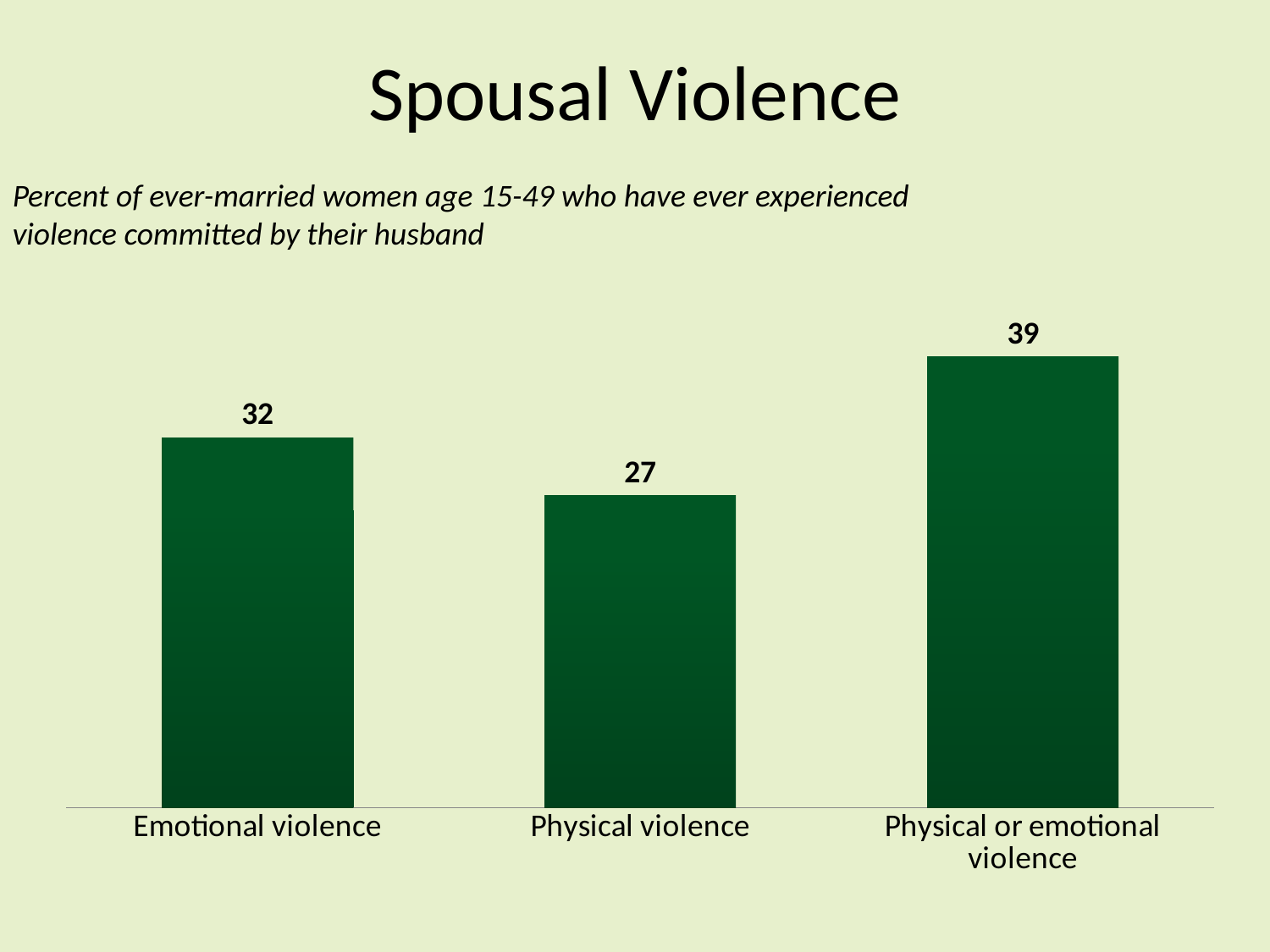

# Spousal Violence
Percent of ever-married women age 15-49 who have ever experienced violence committed by their husband

### Chart

| Category | Women |
|---|---|
| Emotional violence | 32.0 |
| Physical violence | 27.0 |
| Physical or emotional violence | 39.0 |